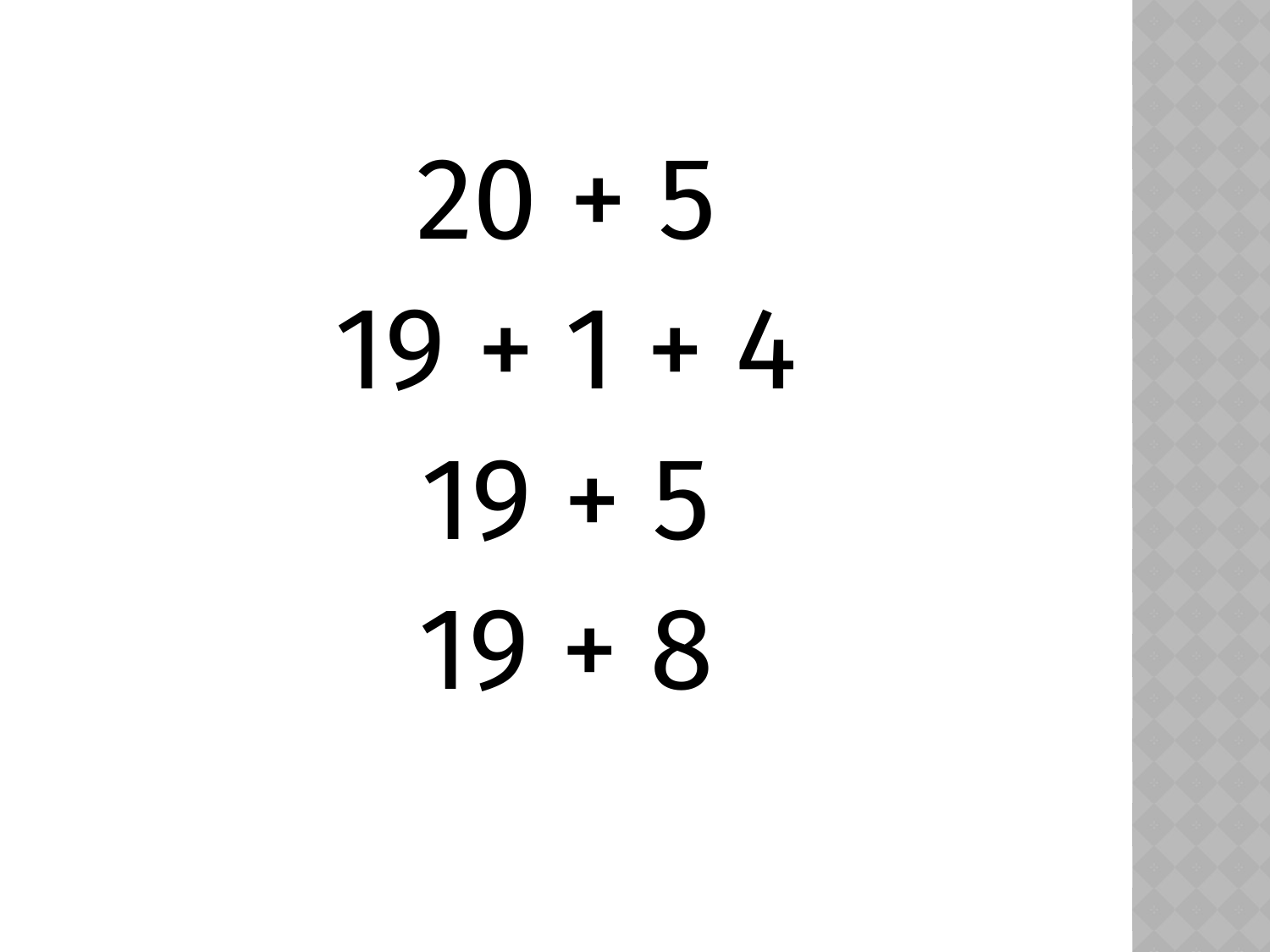

20 + 5
19 + 1 + 4
19 + 5
19 + 8